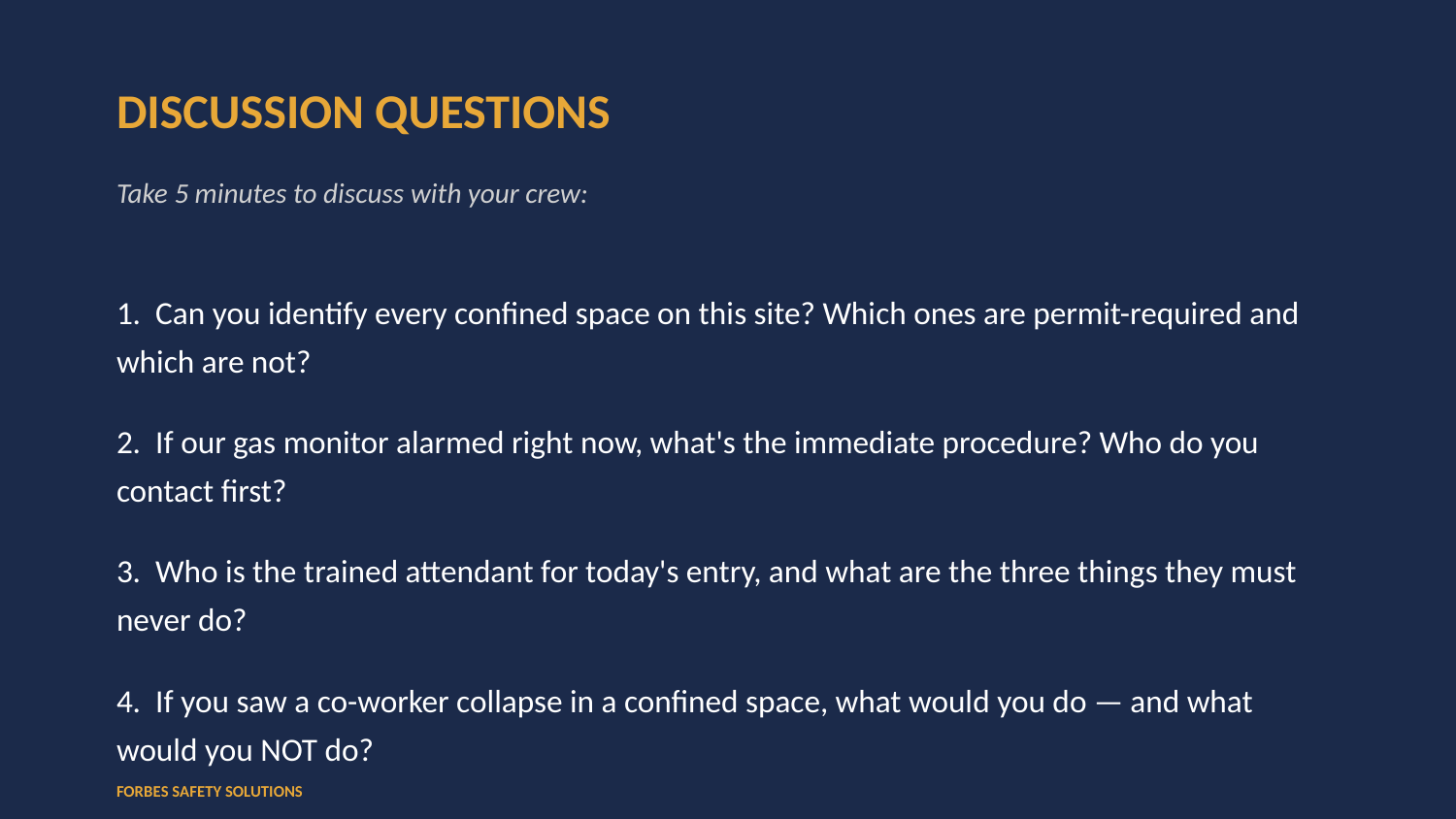

DISCUSSION QUESTIONS
Take 5 minutes to discuss with your crew:
1.  Can you identify every confined space on this site? Which ones are permit-required and which are not?
2.  If our gas monitor alarmed right now, what's the immediate procedure? Who do you contact first?
3.  Who is the trained attendant for today's entry, and what are the three things they must never do?
4.  If you saw a co-worker collapse in a confined space, what would you do — and what would you NOT do?
FORBES SAFETY SOLUTIONS